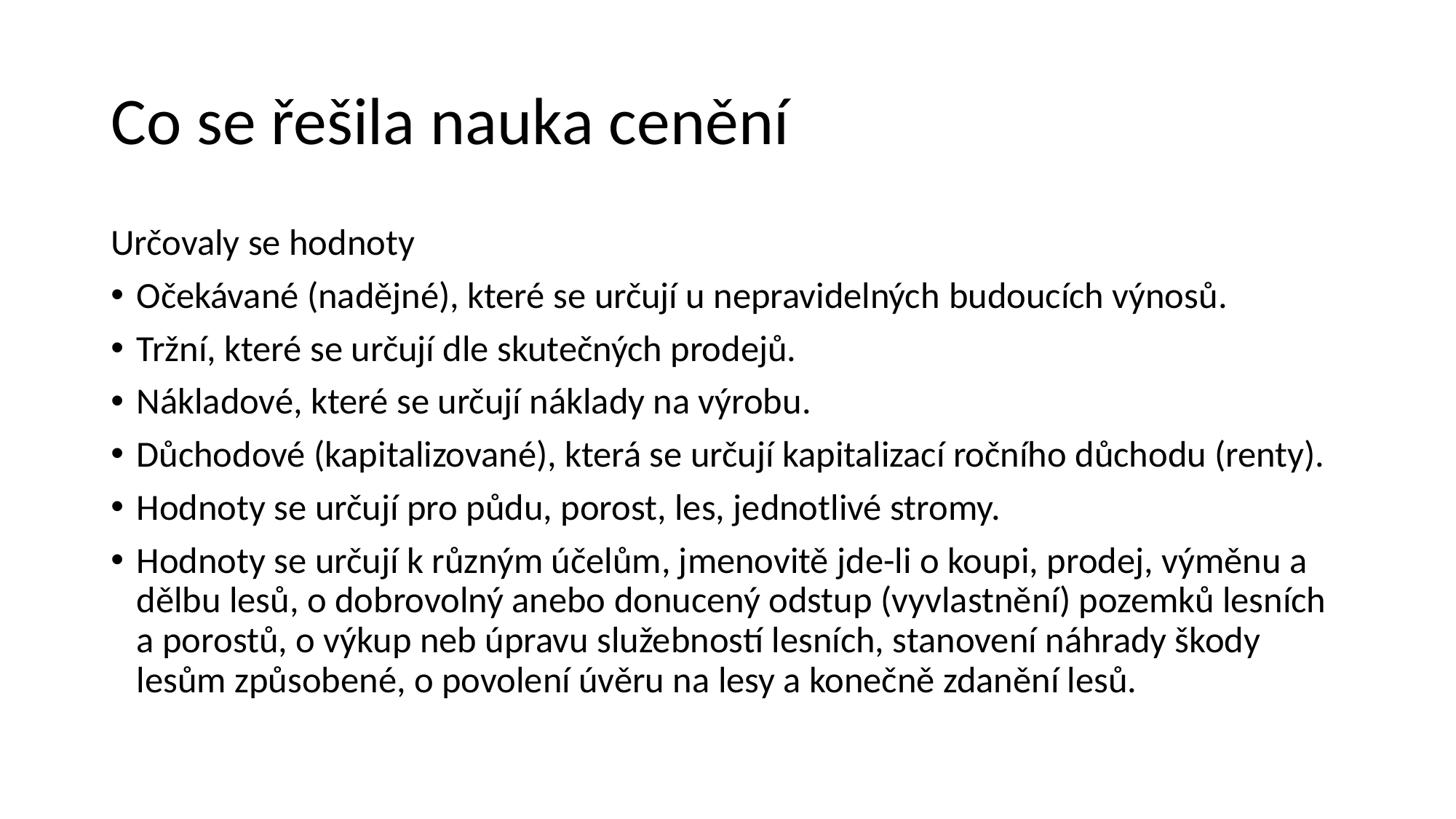

# Co se řešila nauka cenění
Určovaly se hodnoty
Očekávané (nadějné), které se určují u nepravidelných budoucích výnosů.
Tržní, které se určují dle skutečných prodejů.
Nákladové, které se určují náklady na výrobu.
Důchodové (kapitalizované), která se určují kapitalizací ročního důchodu (renty).
Hodnoty se určují pro půdu, porost, les, jednotlivé stromy.
Hodnoty se určují k různým účelům, jmenovitě jde-li o koupi, prodej, výměnu a dělbu lesů, o dobrovolný anebo donucený odstup (vyvlastnění) pozemků lesních a porostů, o výkup neb úpravu služebností lesních, stanovení náhrady škody lesům způsobené, o povolení úvěru na lesy a konečně zdanění lesů.